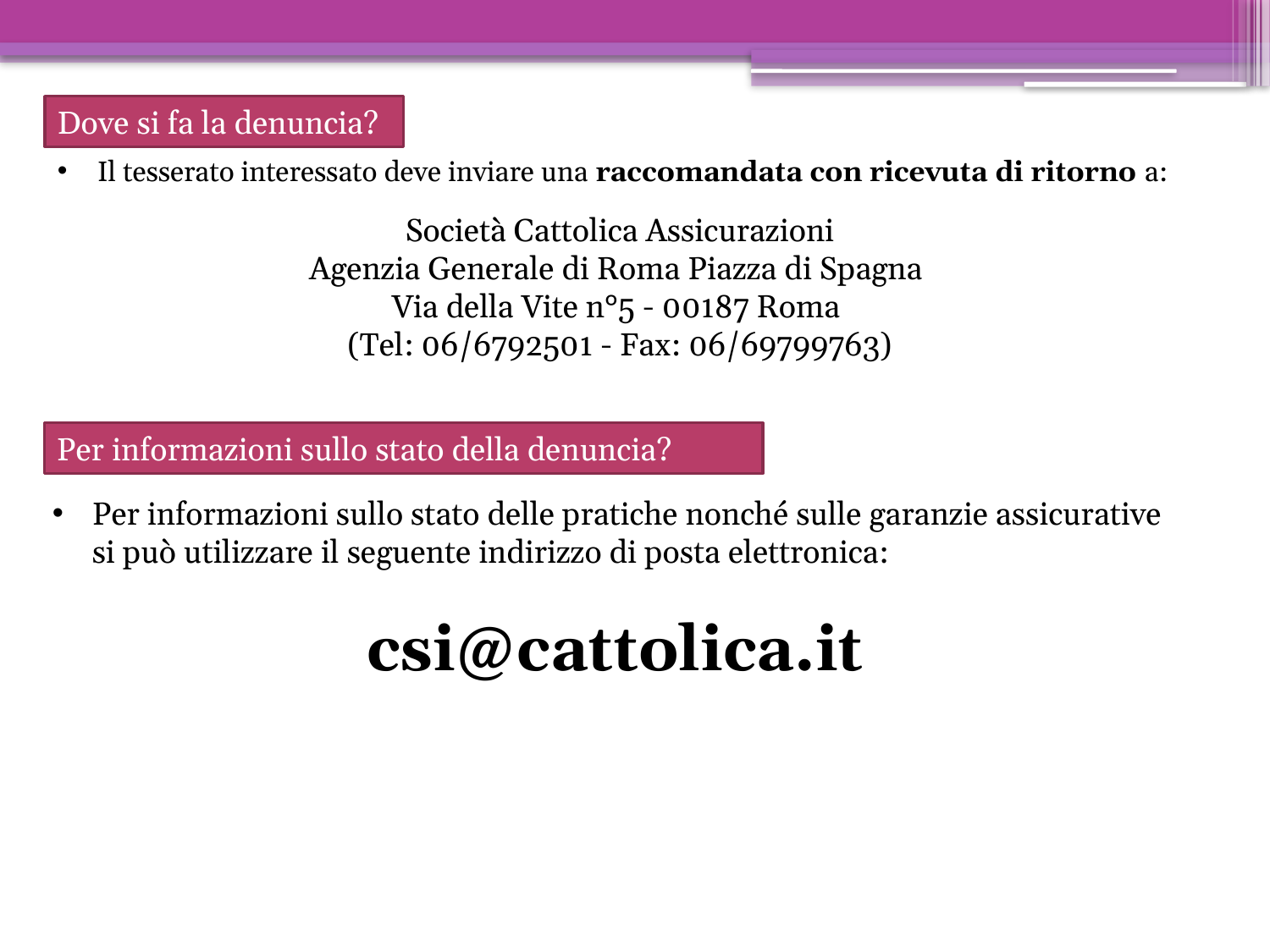

Dove si fa la denuncia?
Il tesserato interessato deve inviare una raccomandata con ricevuta di ritorno a:

Società Cattolica Assicurazioni
Agenzia Generale di Roma Piazza di Spagna
Via della Vite n°5 - 00187 Roma
(Tel: 06/6792501 - Fax: 06/69799763)
Per informazioni sullo stato della denuncia?
Per informazioni sullo stato delle pratiche nonché sulle garanzie assicurative si può utilizzare il seguente indirizzo di posta elettronica:

csi@cattolica.it